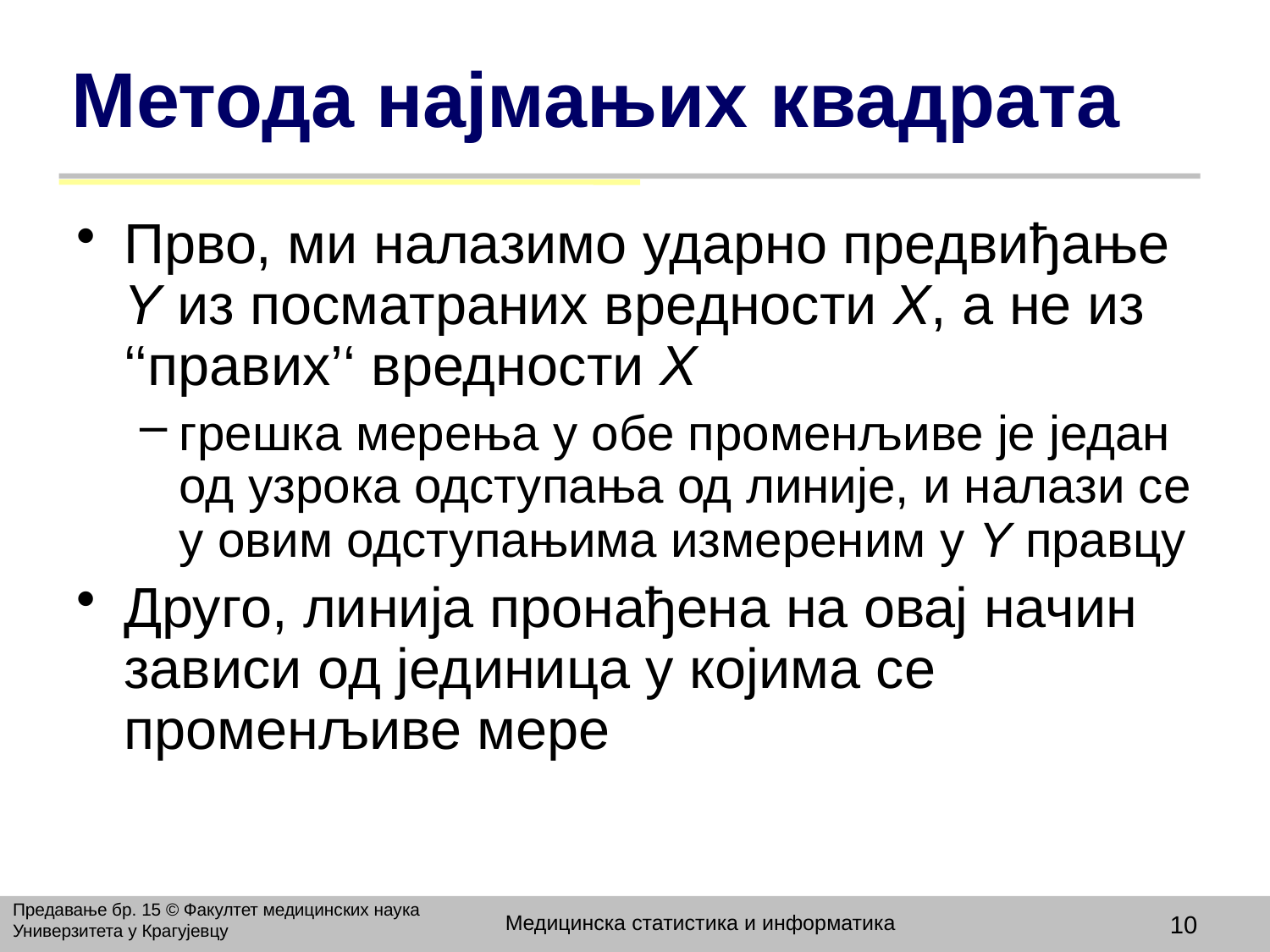

# Метода најмањих квадрата
Прво, ми налазимо ударно предвиђање Y из посматраних вредности X, а не из ‘‘правих’‘ вредности X
грешка мерења у обе променљиве је један од узрока одступања од линије, и налази се у овим одступањима измереним у Y правцу
Друго, линија пронађена на овај начин зависи од јединица у којима се променљиве мере
Предавање бр. 15 © Факултет медицинских наука Универзитета у Крагујевцу
Медицинска статистика и информатика
10